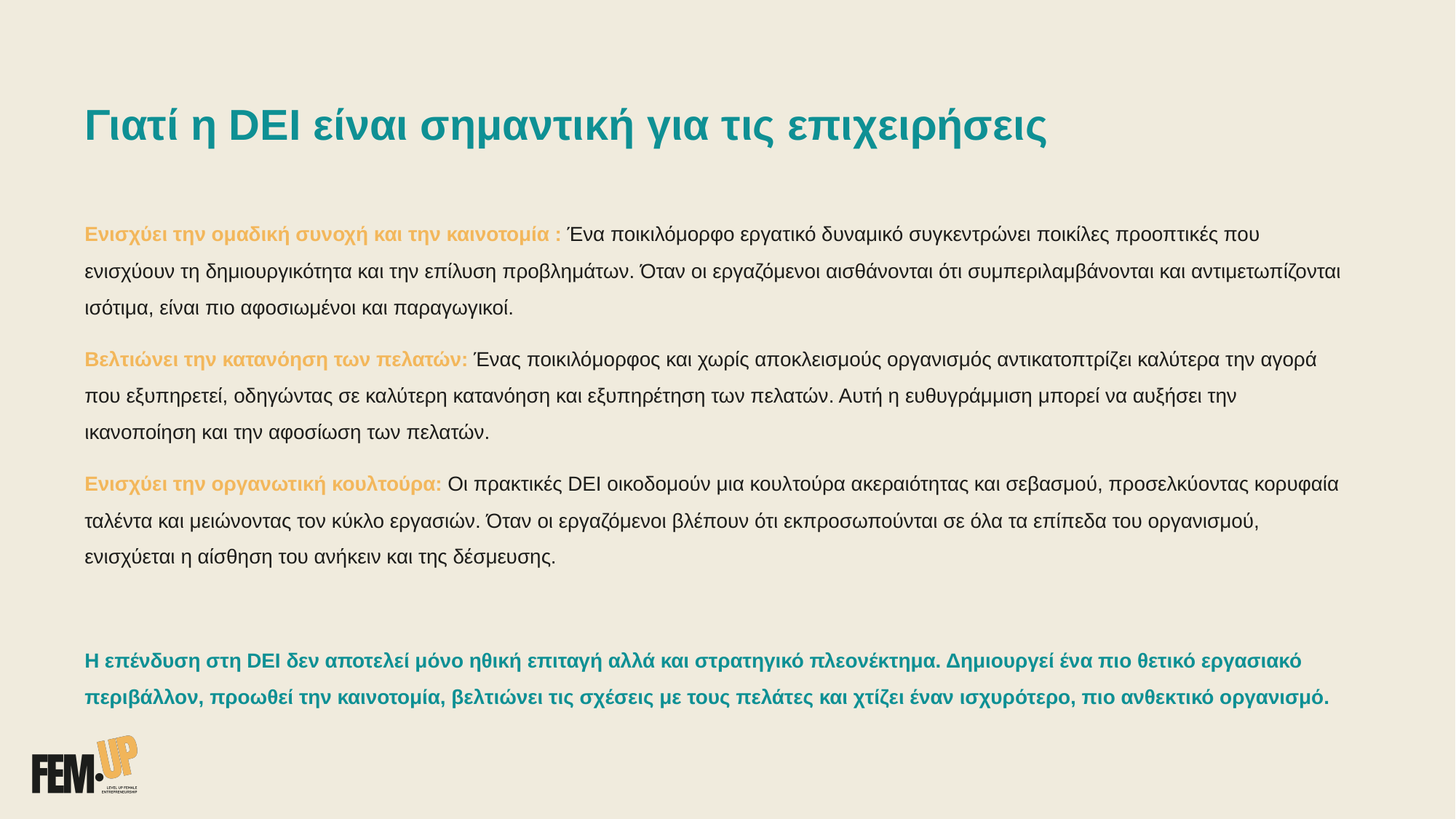

Γιατί η DEI είναι σημαντική για τις επιχειρήσεις

Ενισχύει την ομαδική συνοχή και την καινοτομία : Ένα ποικιλόμορφο εργατικό δυναμικό συγκεντρώνει ποικίλες προοπτικές που ενισχύουν τη δημιουργικότητα και την επίλυση προβλημάτων. Όταν οι εργαζόμενοι αισθάνονται ότι συμπεριλαμβάνονται και αντιμετωπίζονται ισότιμα, είναι πιο αφοσιωμένοι και παραγωγικοί.
Βελτιώνει την κατανόηση των πελατών: Ένας ποικιλόμορφος και χωρίς αποκλεισμούς οργανισμός αντικατοπτρίζει καλύτερα την αγορά που εξυπηρετεί, οδηγώντας σε καλύτερη κατανόηση και εξυπηρέτηση των πελατών. Αυτή η ευθυγράμμιση μπορεί να αυξήσει την ικανοποίηση και την αφοσίωση των πελατών.
Ενισχύει την οργανωτική κουλτούρα: Οι πρακτικές DEI οικοδομούν μια κουλτούρα ακεραιότητας και σεβασμού, προσελκύοντας κορυφαία ταλέντα και μειώνοντας τον κύκλο εργασιών. Όταν οι εργαζόμενοι βλέπουν ότι εκπροσωπούνται σε όλα τα επίπεδα του οργανισμού, ενισχύεται η αίσθηση του ανήκειν και της δέσμευσης.

Η επένδυση στη DEI δεν αποτελεί μόνο ηθική επιταγή αλλά και στρατηγικό πλεονέκτημα. Δημιουργεί ένα πιο θετικό εργασιακό περιβάλλον, προωθεί την καινοτομία, βελτιώνει τις σχέσεις με τους πελάτες και χτίζει έναν ισχυρότερο, πιο ανθεκτικό οργανισμό.